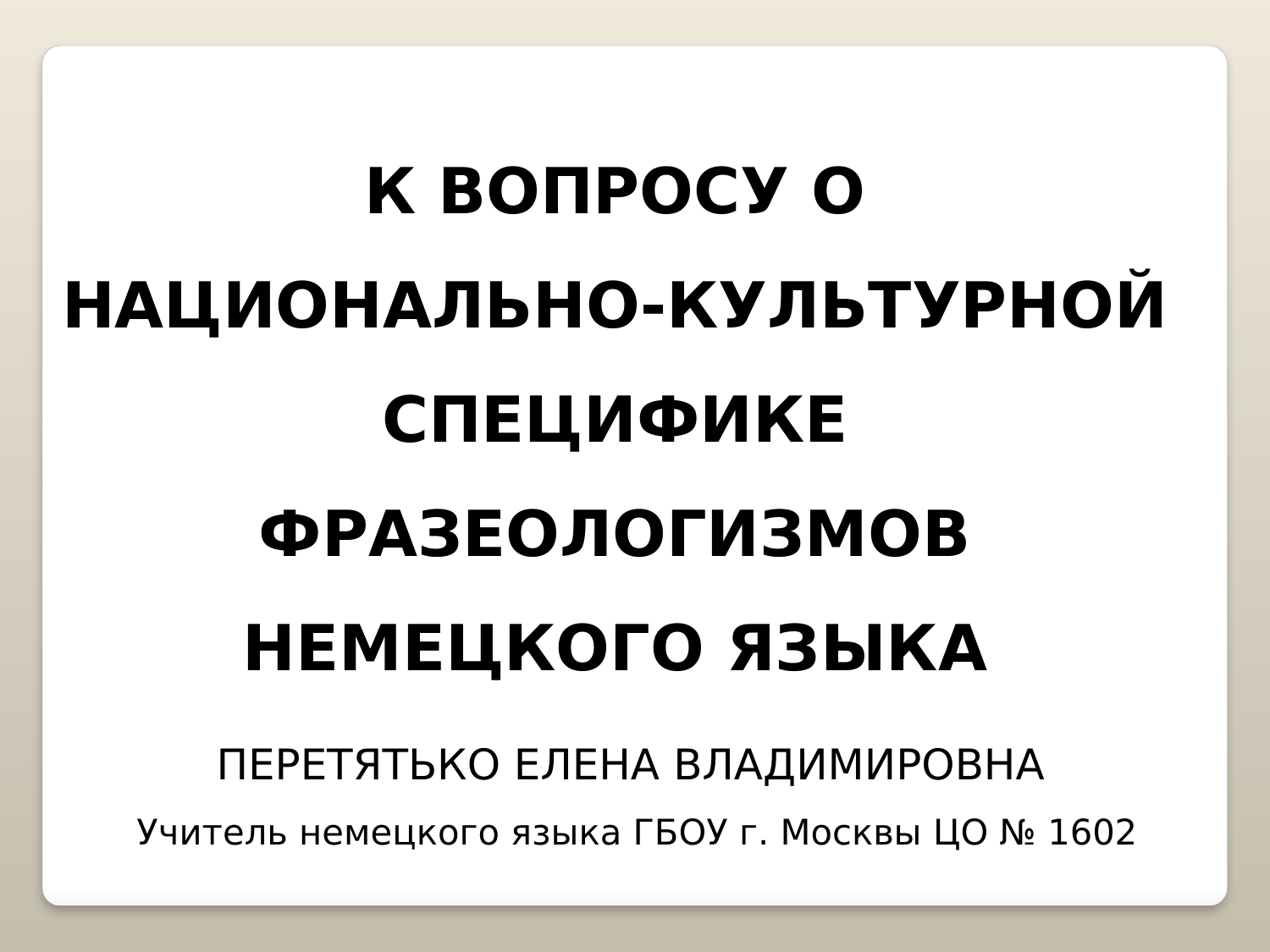

К ВОПРОСУ О НАЦИОНАЛЬНО-КУЛЬТУРНОЙ СПЕЦИФИКЕ ФРАЗЕОЛОГИЗМОВ НЕМЕЦКОГО ЯЗЫКА
ПЕРЕТЯТЬКО ЕЛЕНА ВЛАДИМИРОВНА
Учитель немецкого языка ГБОУ г. Москвы ЦО № 1602